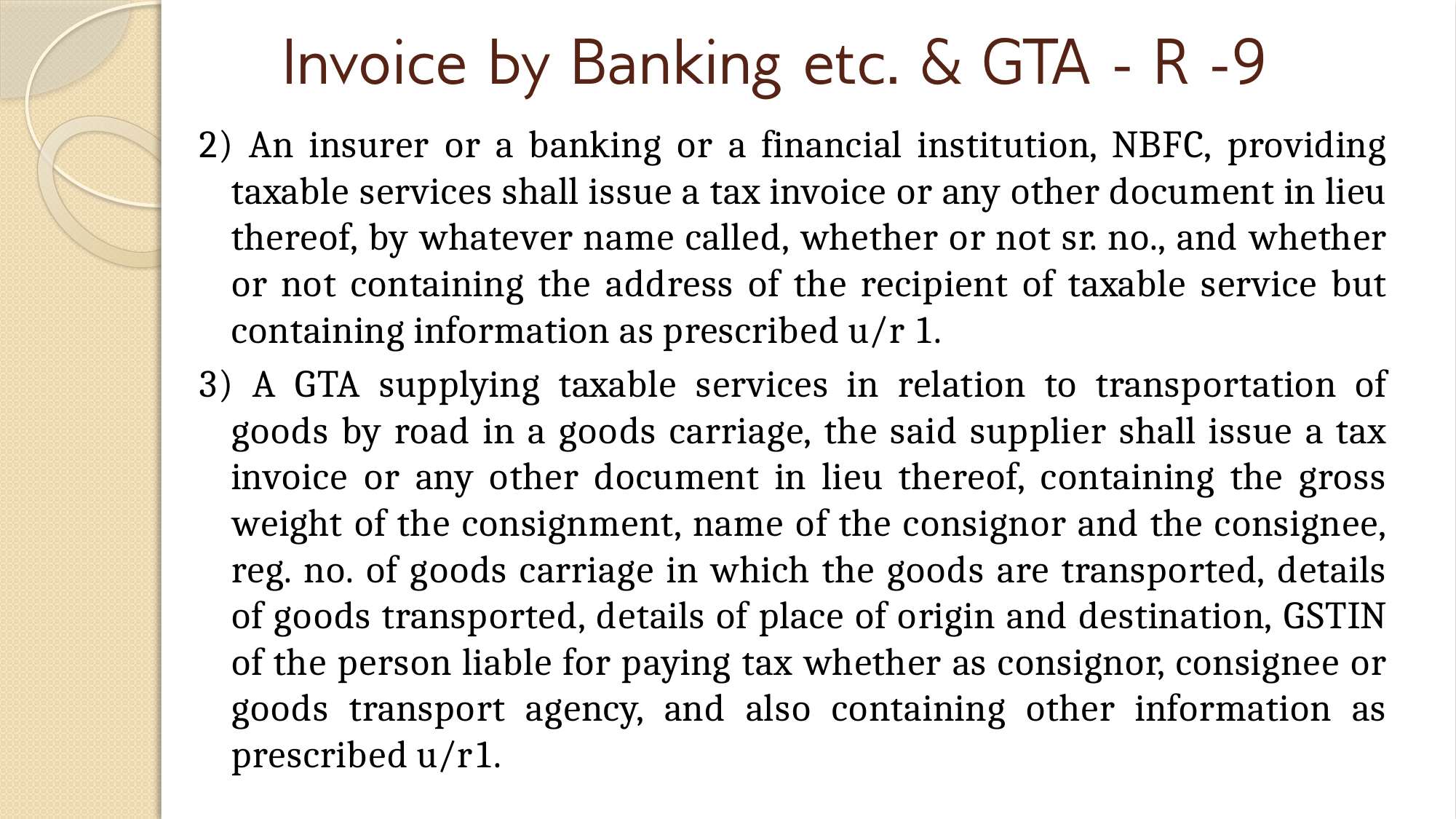

# Invoice by Banking etc. & GTA - R -9
2) An insurer or a banking or a financial institution, NBFC, providing taxable services shall issue a tax invoice or any other document in lieu thereof, by whatever name called, whether or not sr. no., and whether or not containing the address of the recipient of taxable service but containing information as prescribed u/r 1.
3) A GTA supplying taxable services in relation to transportation of goods by road in a goods carriage, the said supplier shall issue a tax invoice or any other document in lieu thereof, containing the gross weight of the consignment, name of the consignor and the consignee, reg. no. of goods carriage in which the goods are transported, details of goods transported, details of place of origin and destination, GSTIN of the person liable for paying tax whether as consignor, consignee or goods transport agency, and also containing other information as prescribed u/r1.